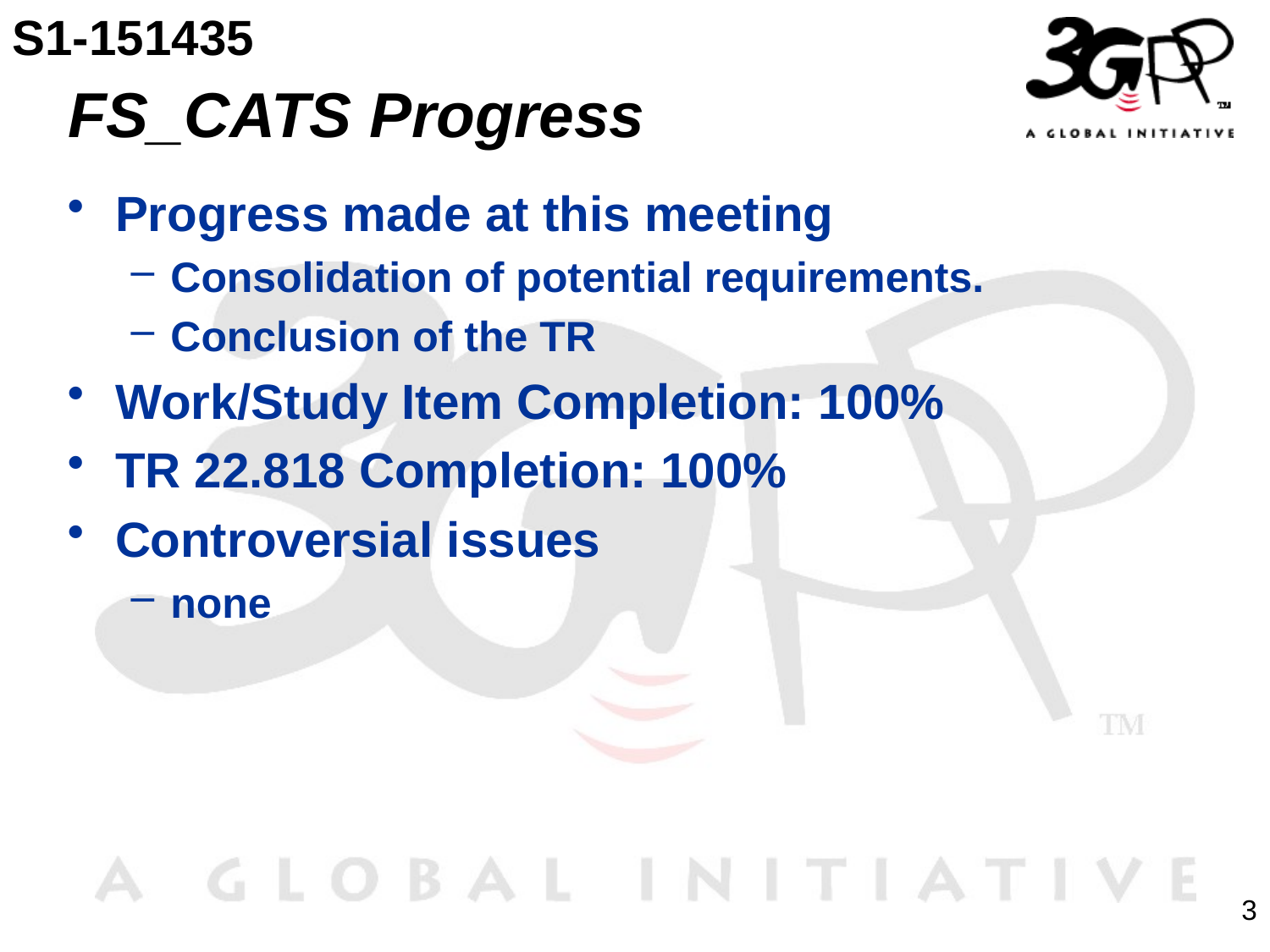

S1-151435
# FS_CATS Progress
Progress made at this meeting
Consolidation of potential requirements.
Conclusion of the TR
Work/Study Item Completion: 100%
TR 22.818 Completion: 100%
Controversial issues
none

3